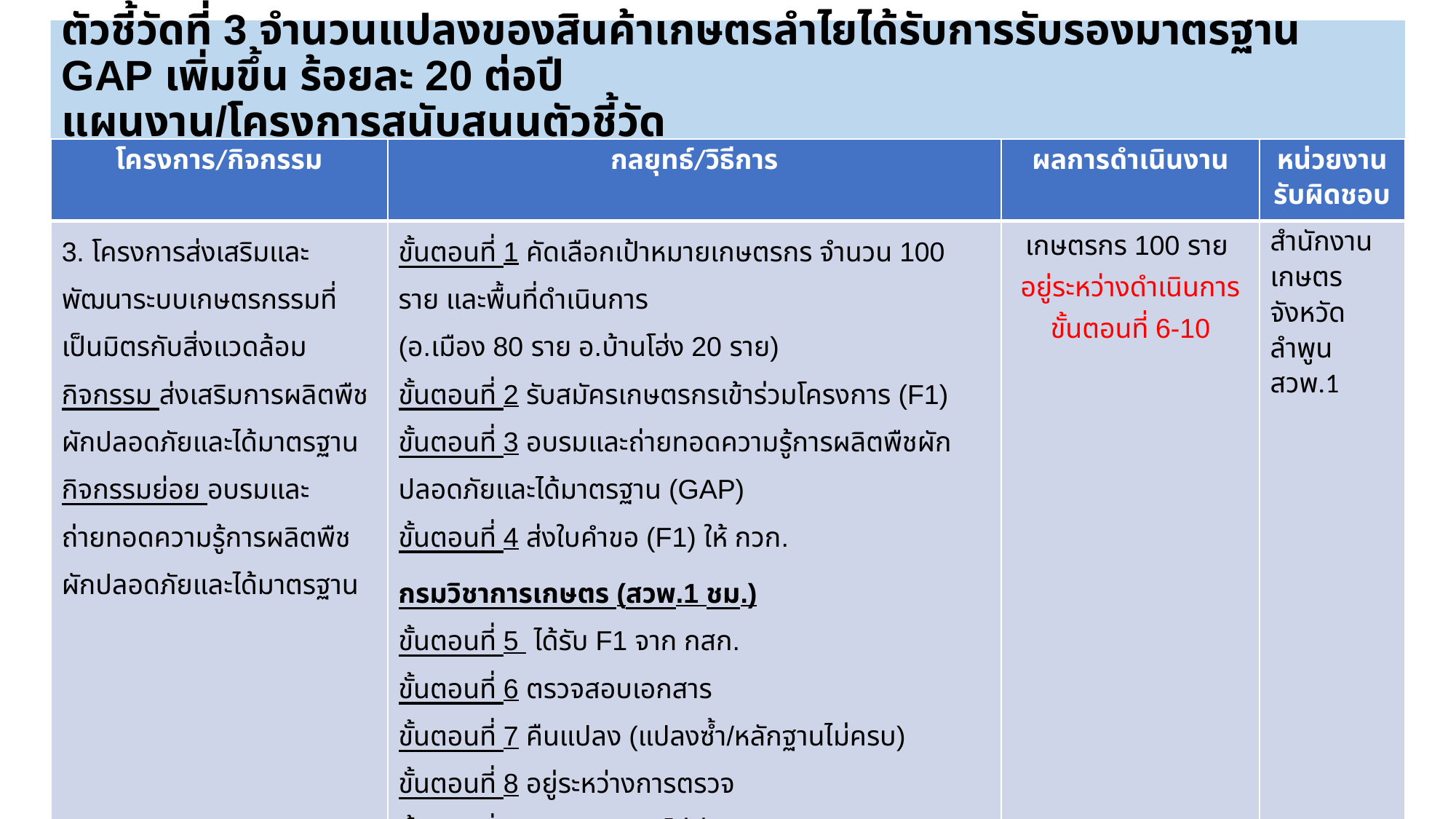

# ตัวชี้วัดที่ 3 จำนวนแปลงของสินค้าเกษตรลำไยได้รับการรับรองมาตรฐาน GAP เพิ่มขึ้น ร้อยละ 20 ต่อปี แผนงาน/โครงการสนับสนุนตัวชี้วัด
| โครงการ/กิจกรรม | กลยุทธ์/วิธีการ | ผลการดำเนินงาน | หน่วยงานรับผิดชอบ |
| --- | --- | --- | --- |
| 3. โครงการส่งเสริมและพัฒนาระบบเกษตรกรรมที่เป็นมิตรกับสิ่งแวดล้อม กิจกรรม ส่งเสริมการผลิตพืชผักปลอดภัยและได้มาตรฐาน กิจกรรมย่อย อบรมและถ่ายทอดความรู้การผลิตพืชผักปลอดภัยและได้มาตรฐาน | ขั้นตอนที่ 1 คัดเลือกเป้าหมายเกษตรกร จำนวน 100 ราย และพื้นที่ดำเนินการ (อ.เมือง 80 ราย อ.บ้านโฮ่ง 20 ราย) ขั้นตอนที่ 2 รับสมัครเกษตรกรเข้าร่วมโครงการ (F1) ขั้นตอนที่ 3 อบรมและถ่ายทอดความรู้การผลิตพืชผักปลอดภัยและได้มาตรฐาน (GAP) ขั้นตอนที่ 4 ส่งใบคำขอ (F1) ให้ กวก. กรมวิชาการเกษตร (สวพ.1 ชม.) ขั้นตอนที่ 5 ได้รับ F1 จาก กสก. ขั้นตอนที่ 6 ตรวจสอบเอกสาร ขั้นตอนที่ 7 คืนแปลง (แปลงซ้ำ/หลักฐานไม่ครบ) ขั้นตอนที่ 8 อยู่ระหว่างการตรวจ ขั้นตอนที่ 9 ยกเลิกคำขอ/ไม่ผ่าน การรับรอง ขั้นตอนที่ 10 ได้การรับรอง GAP | เกษตรกร 100 ราย อยู่ระหว่างดำเนินการ ขั้นตอนที่ 6-10 | สำนักงานเกษตรจังหวัดลำพูน สวพ.1 |